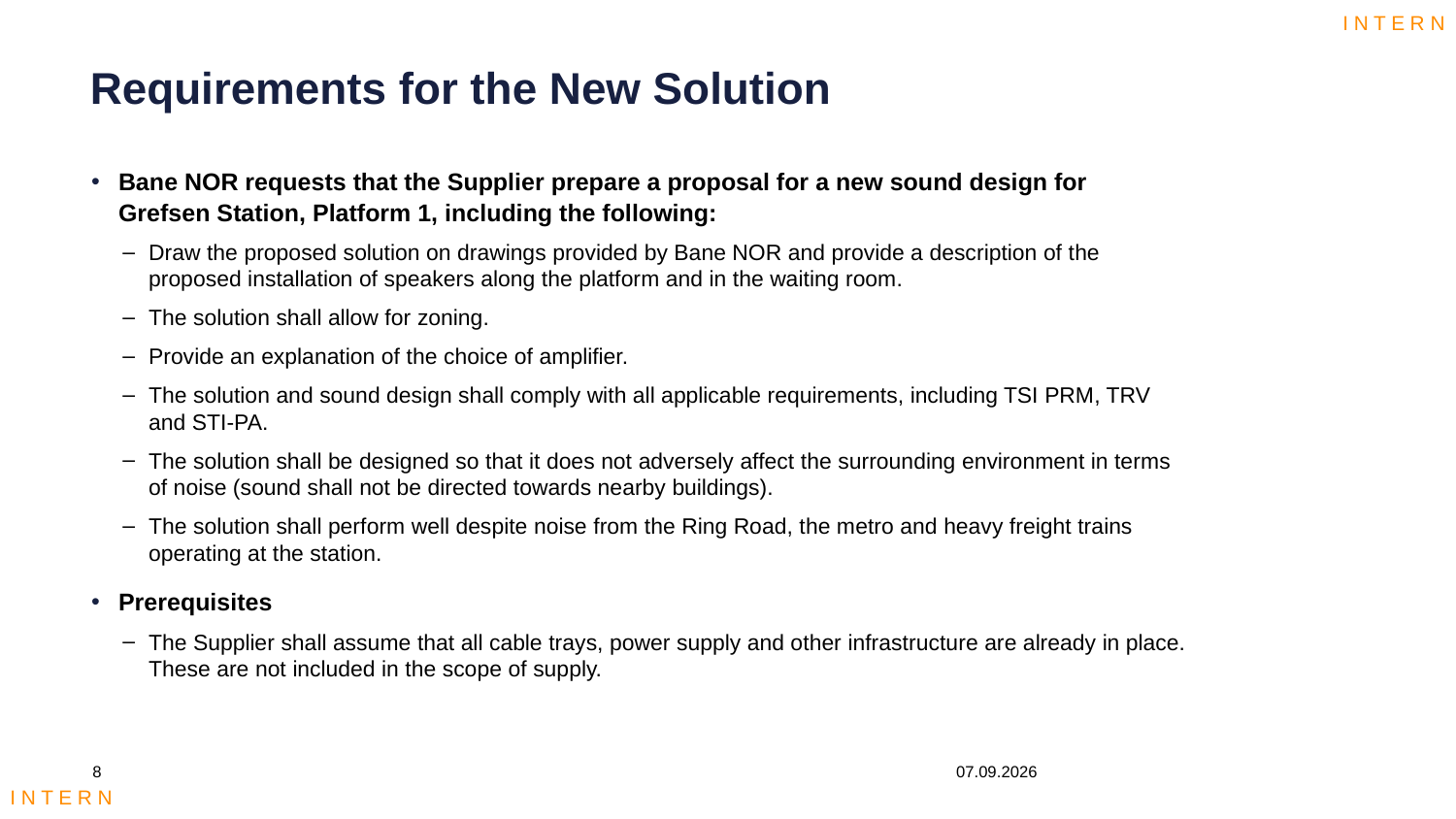

# Requirements for the New Solution
Bane NOR requests that the Supplier prepare a proposal for a new sound design for Grefsen Station, Platform 1, including the following:
Draw the proposed solution on drawings provided by Bane NOR and provide a description of the proposed installation of speakers along the platform and in the waiting room.
The solution shall allow for zoning.
Provide an explanation of the choice of amplifier.
The solution and sound design shall comply with all applicable requirements, including TSI PRM, TRV and STI-PA.
The solution shall be designed so that it does not adversely affect the surrounding environment in terms of noise (sound shall not be directed towards nearby buildings).
The solution shall perform well despite noise from the Ring Road, the metro and heavy freight trains operating at the station.
Prerequisites
The Supplier shall assume that all cable trays, power supply and other infrastructure are already in place. These are not included in the scope of supply.
8
07.09.2026